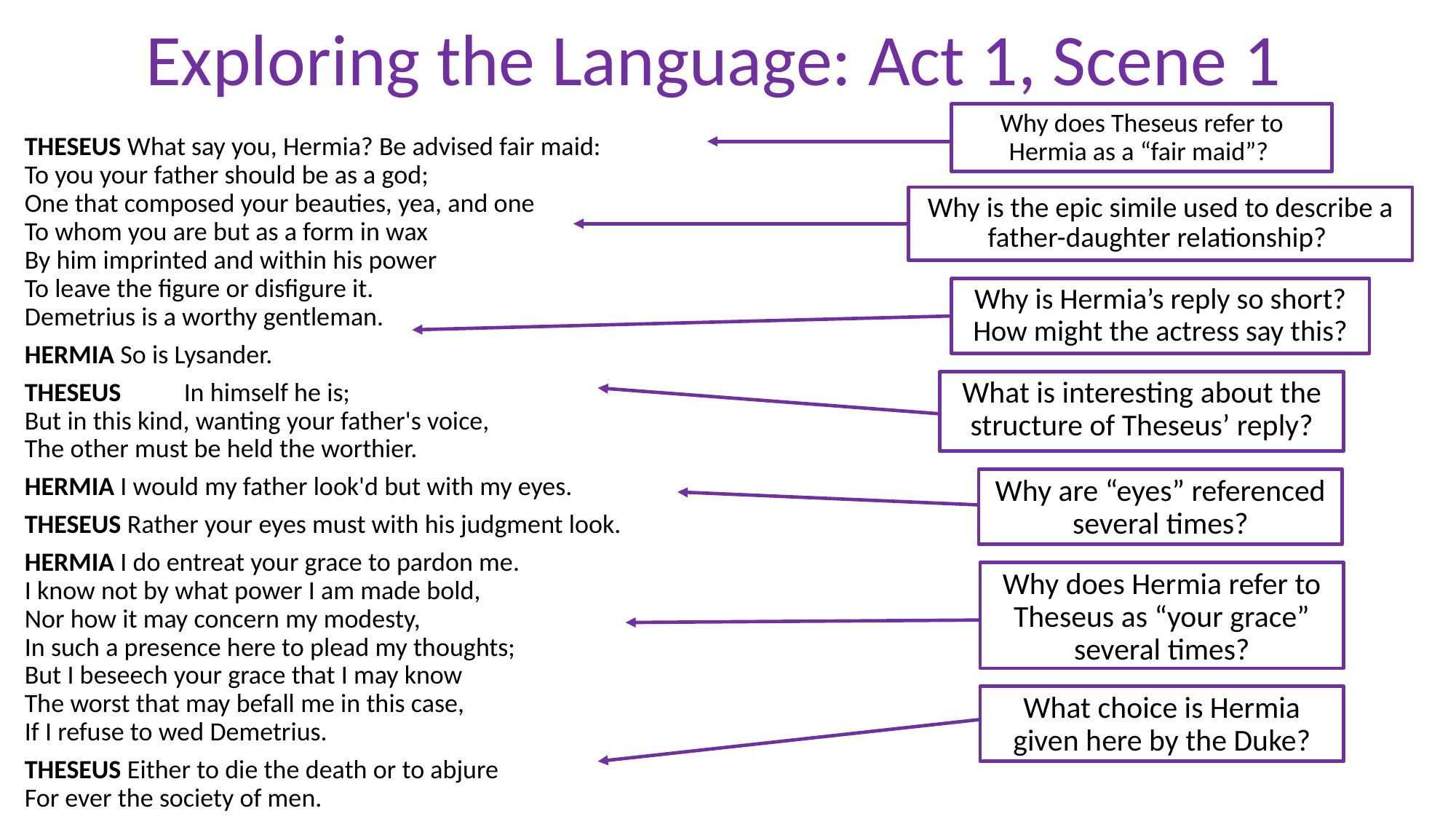

# Exploring the Language: Act 1, Scene 1
Why does Theseus refer to Hermia as a “fair maid”?
THESEUS What say you, Hermia? Be advised fair maid:
To you your father should be as a god;
One that composed your beauties, yea, and one
To whom you are but as a form in wax
By him imprinted and within his power
To leave the figure or disfigure it.
Demetrius is a worthy gentleman.
HERMIA So is Lysander.
THESEUS 		    In himself he is;
But in this kind, wanting your father's voice,
The other must be held the worthier.
HERMIA I would my father look'd but with my eyes.
THESEUS Rather your eyes must with his judgment look.
HERMIA I do entreat your grace to pardon me.
I know not by what power I am made bold,
Nor how it may concern my modesty,
In such a presence here to plead my thoughts;
But I beseech your grace that I may know
The worst that may befall me in this case,
If I refuse to wed Demetrius.
THESEUS Either to die the death or to abjure
For ever the society of men.

Why is the epic simile used to describe a father-daughter relationship?
Why is Hermia’s reply so short? How might the actress say this?
What is interesting about the structure of Theseus’ reply?
Why are “eyes” referenced several times?
Why does Hermia refer to Theseus as “your grace” several times?
What choice is Hermia given here by the Duke?